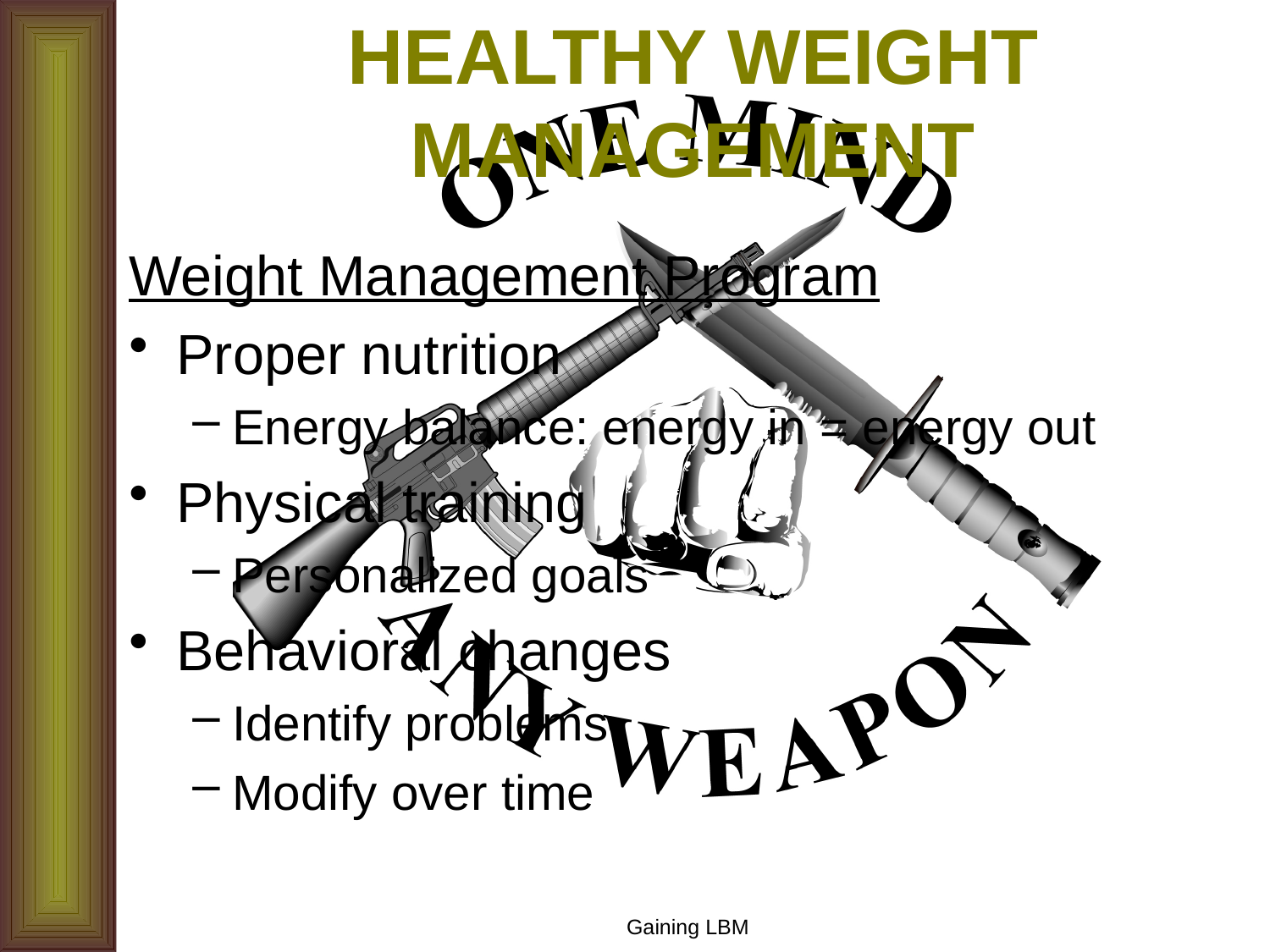

# HEALTHY WEIGHT MANAGEMENT
Weight Management Program
Proper nutrition
Energy balance: energy in = energy out
Physical training
Personalized goals
Behavioral changes
Identify problems
Modify over time
Gaining LBM